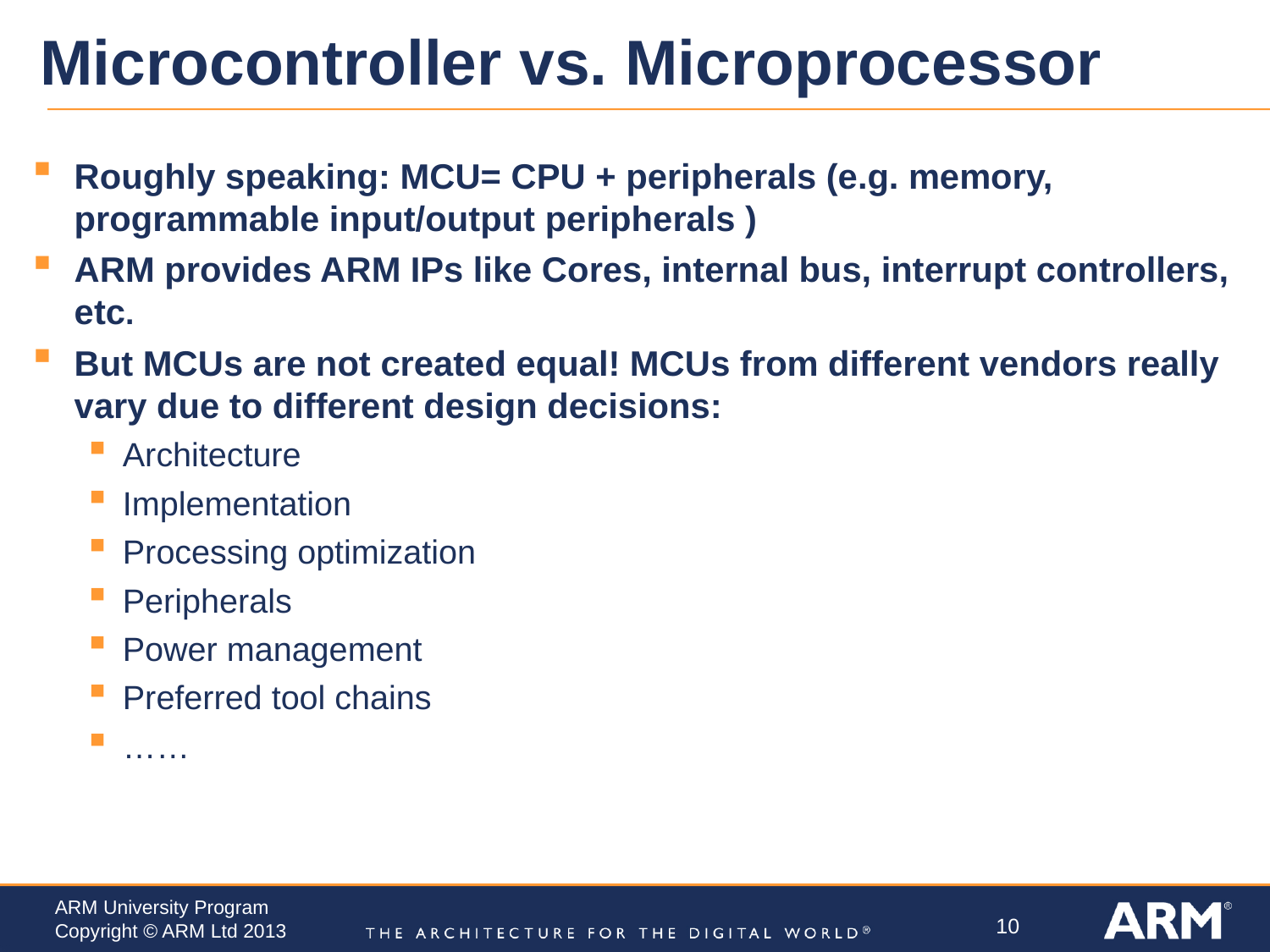

# Microcontroller vs. Microprocessor
Roughly speaking: MCU= CPU + peripherals (e.g. memory, programmable input/output peripherals )
ARM provides ARM IPs like Cores, internal bus, interrupt controllers, etc.
But MCUs are not created equal! MCUs from different vendors really vary due to different design decisions:
Architecture
Implementation
Processing optimization
Peripherals
Power management
Preferred tool chains
……